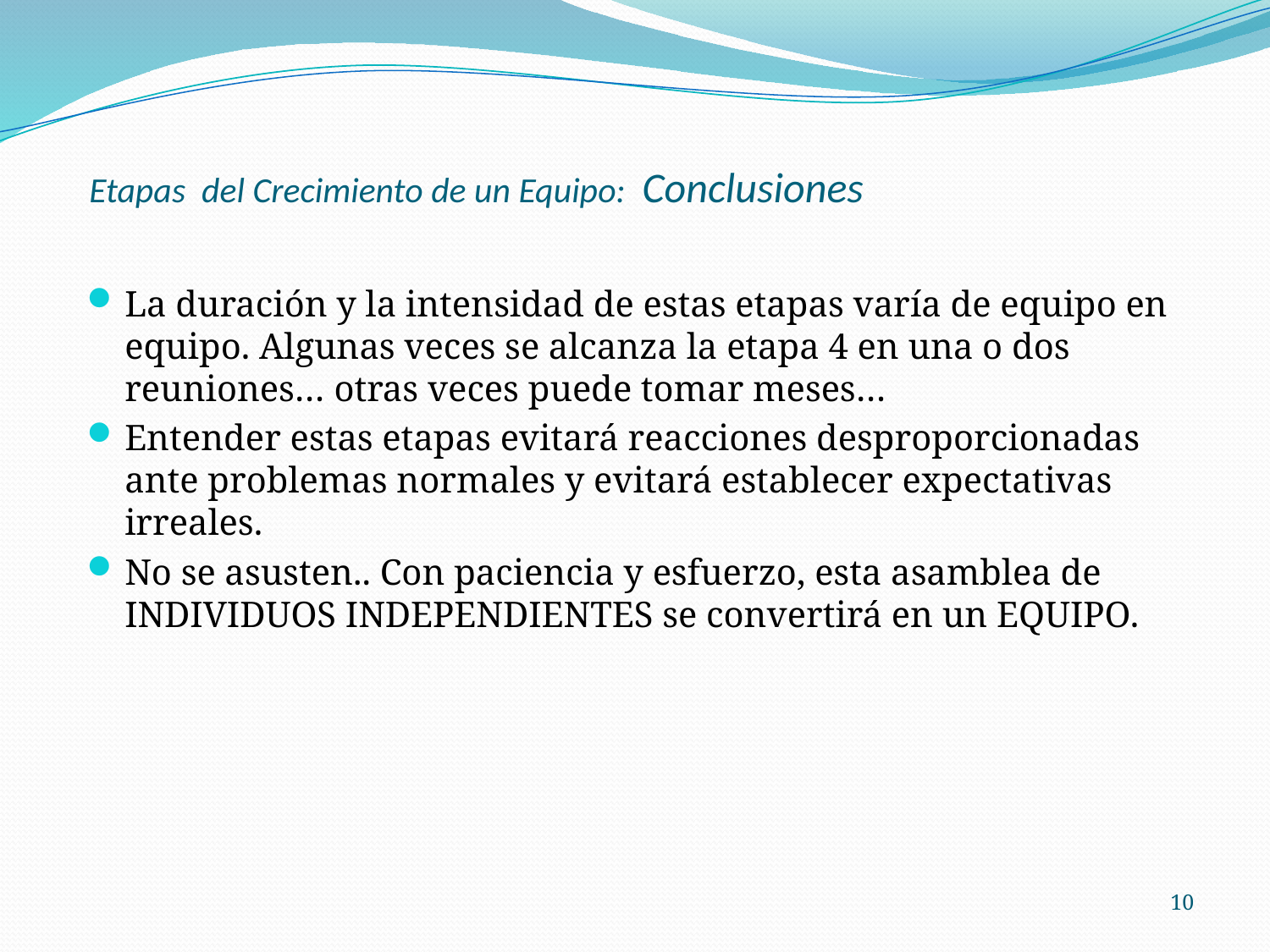

# Etapas  del Crecimiento de un Equipo:  Conclusiones
La duración y la intensidad de estas etapas varía de equipo en equipo. Algunas veces se alcanza la etapa 4 en una o dos reuniones… otras veces puede tomar meses…
Entender estas etapas evitará reacciones desproporcionadas ante problemas normales y evitará establecer expectativas irreales.
No se asusten.. Con paciencia y esfuerzo, esta asamblea de INDIVIDUOS INDEPENDIENTES se convertirá en un EQUIPO.
10